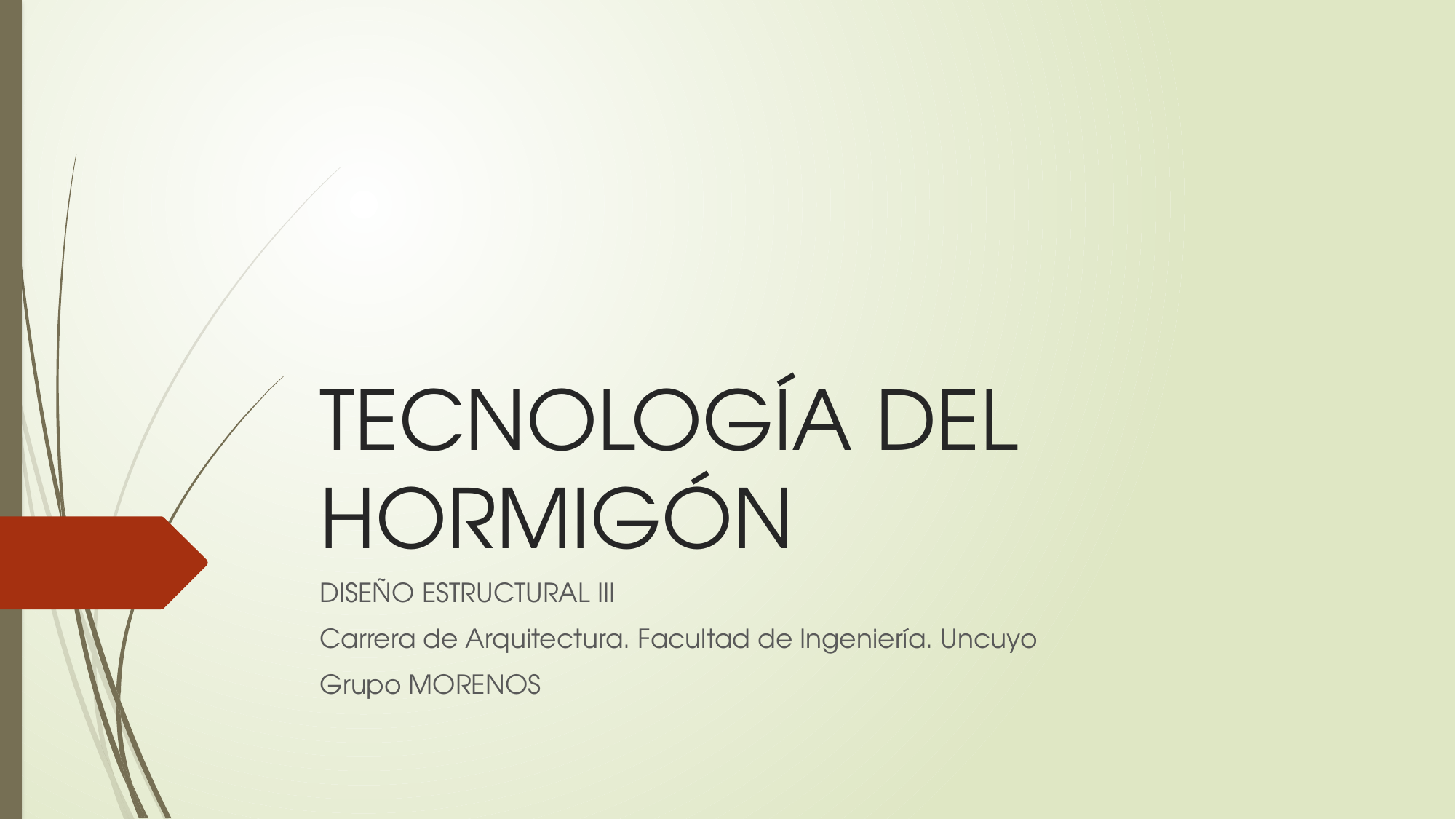

# TECNOLOGÍA DEL HORMIGÓN
DISEÑO ESTRUCTURAL III
Carrera de Arquitectura. Facultad de Ingeniería. Uncuyo
Grupo MORENOS